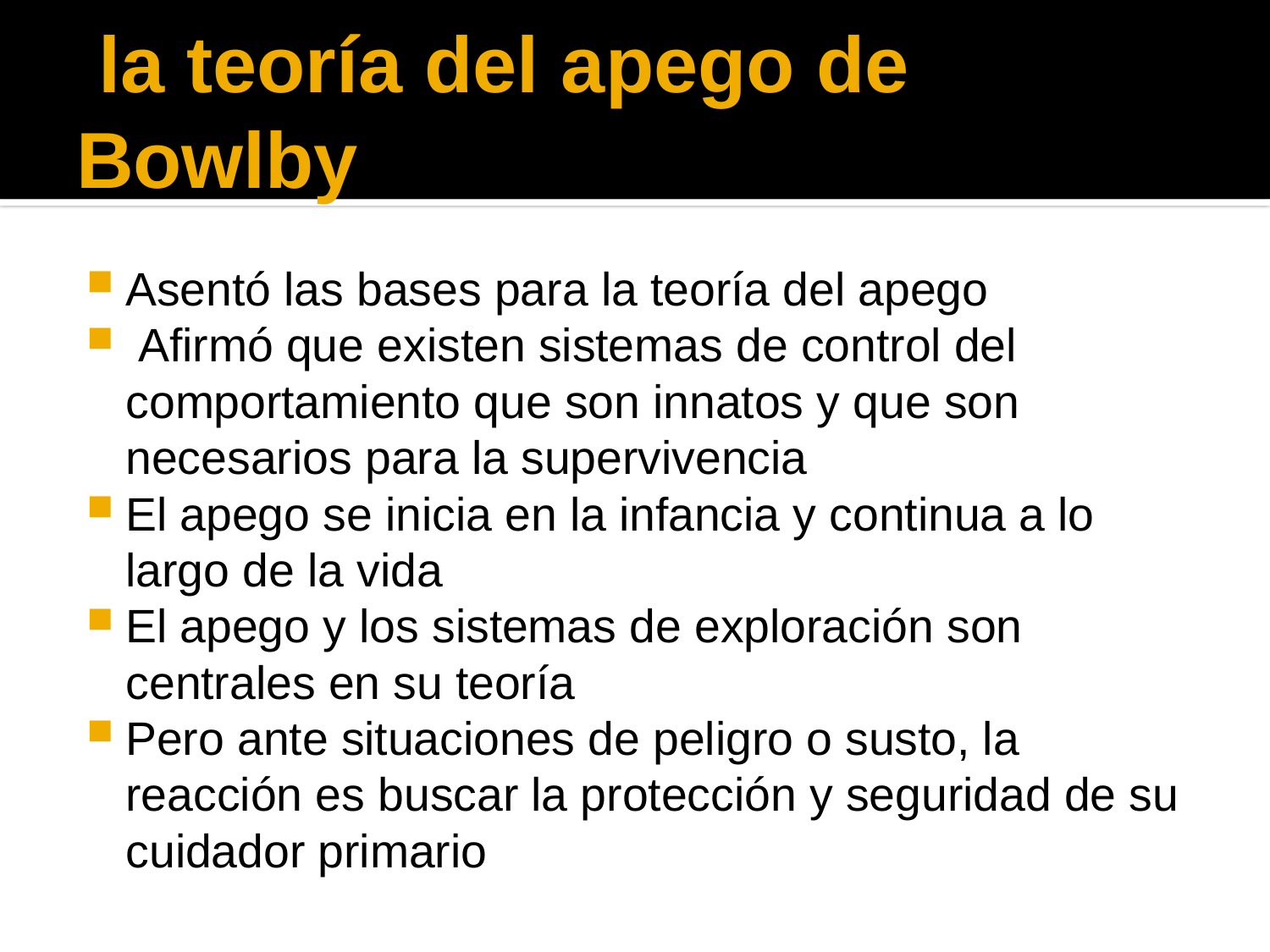

# la teoría del apego de Bowlby
Asentó las bases para la teoría del apego
 Afirmó que existen sistemas de control del comportamiento que son innatos y que son necesarios para la supervivencia
El apego se inicia en la infancia y continua a lo largo de la vida
El apego y los sistemas de exploración son centrales en su teoría
Pero ante situaciones de peligro o susto, la reacción es buscar la protección y seguridad de su cuidador primario